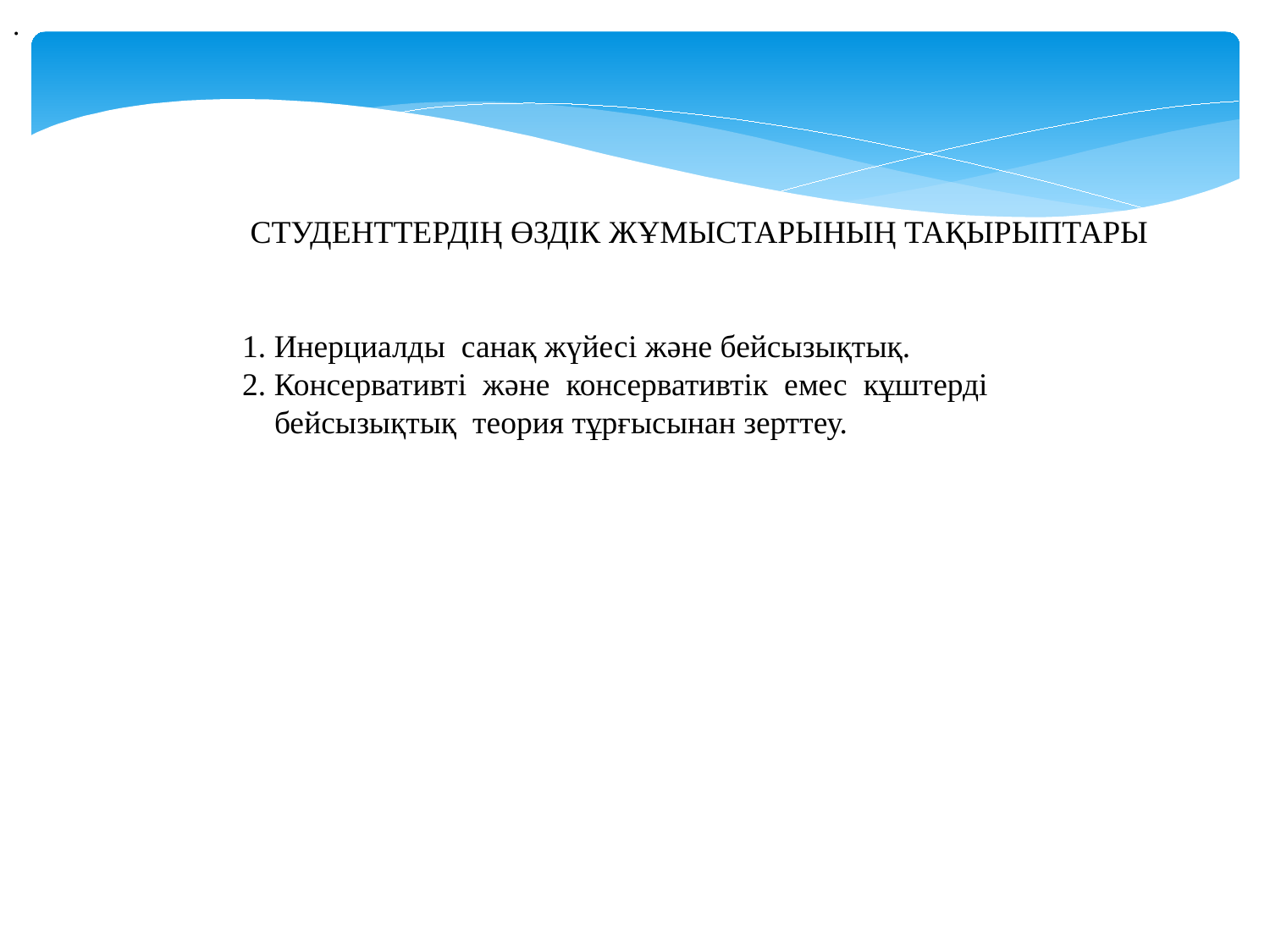

.

                             СТУДЕНТТЕРДІҢ ӨЗДІК ЖҰМЫСТАРЫНЫҢ ТАҚЫРЫПТАРЫ

                            1. Инерциалды  санақ жүйесі және бейсызықтық.
                            2. Консервативті  және  консервативтік  емес  кұштерді
                                бейсызықтық  теория тұрғысынан зерттеу.